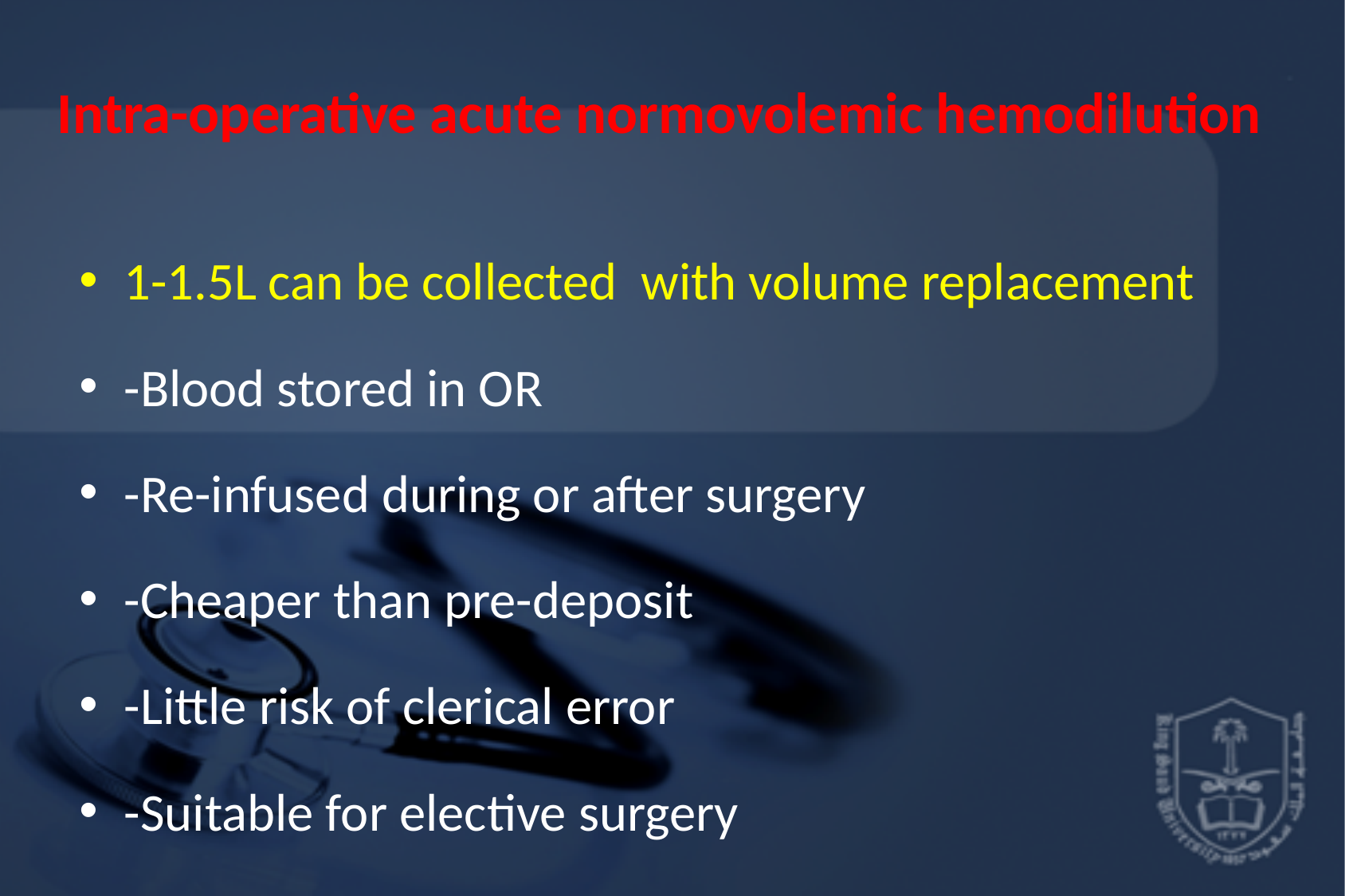

# Intra-operative acute normovolemic hemodilution
1-1.5L can be collected  with volume replacement
-Blood stored in OR
-Re-infused during or after surgery
-Cheaper than pre-deposit
-Little risk of clerical error
-Suitable for elective surgery